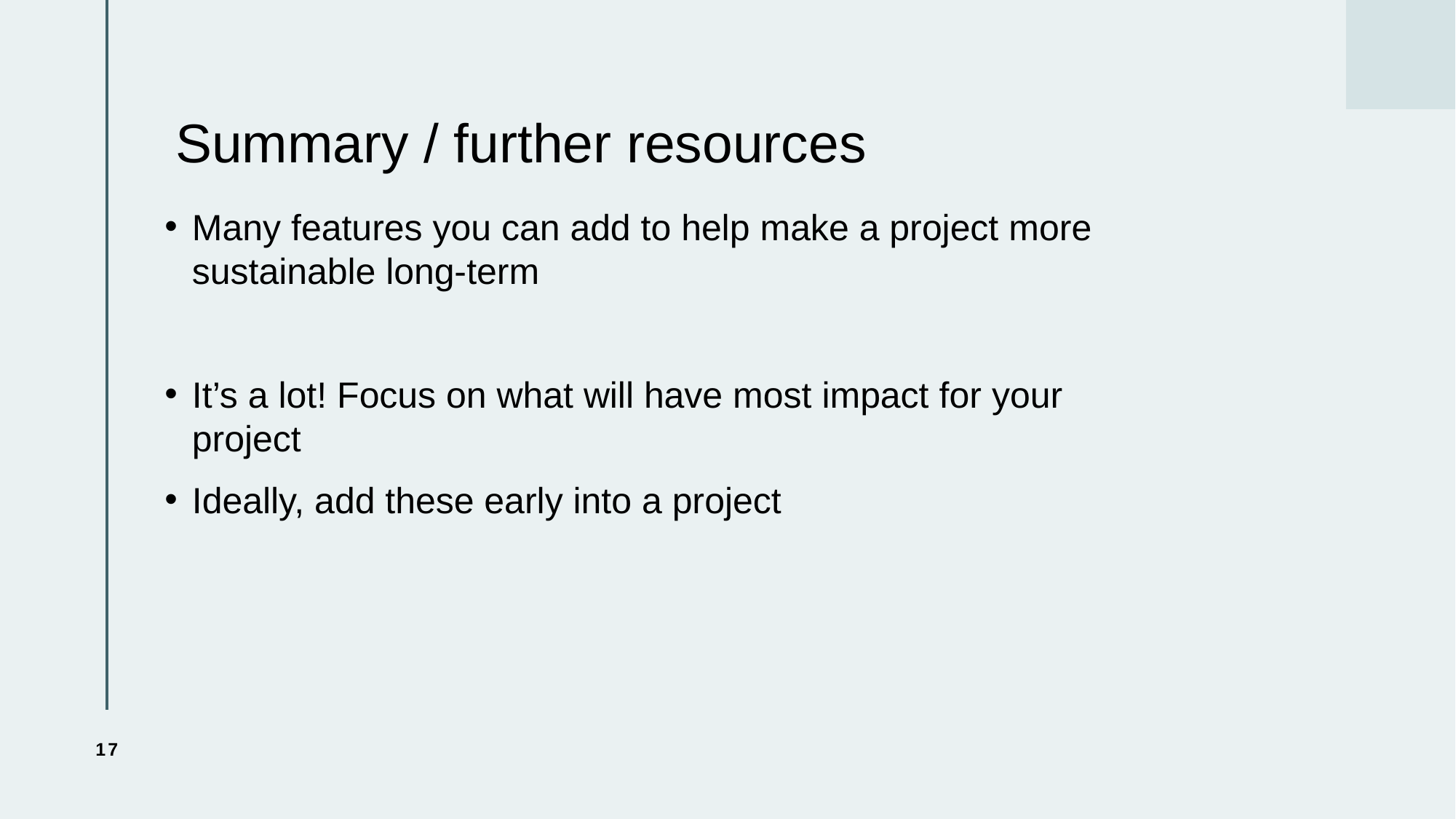

# Summary / further resources
Many features you can add to help make a project more sustainable long-term

It’s a lot! Focus on what will have most impact for your project
Ideally, add these early into a project

17